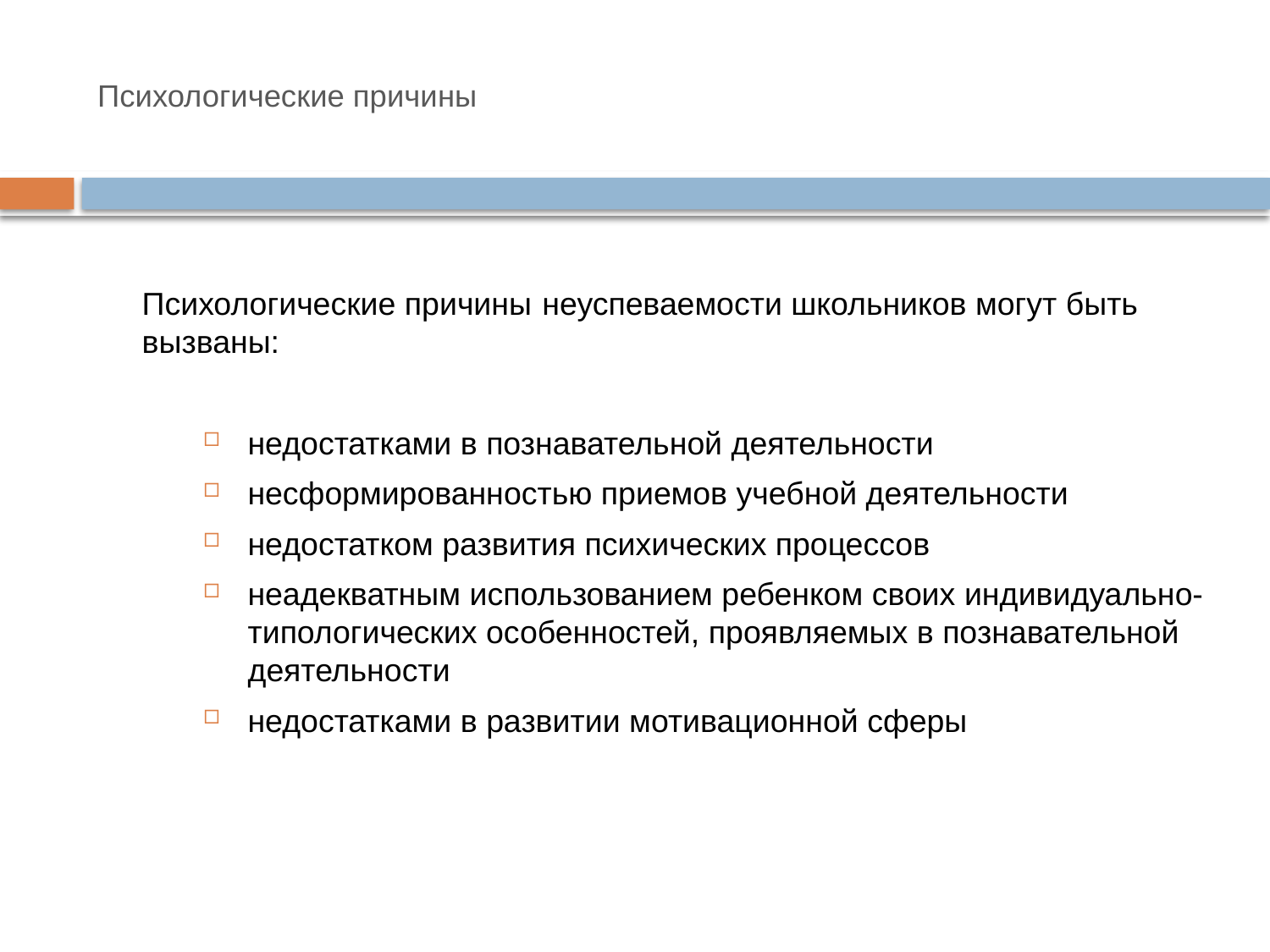

# Психологические причины
	Психологические причины неуспеваемости школьников могут быть вызваны:

недостатками в познавательной деятельности
несформированностью приемов учебной деятельности
недостатком развития психических процессов
неадекватным использованием ребенком своих индивидуально-типологических особенностей, проявляемых в познавательной деятельности
недостатками в развитии мотивационной сферы